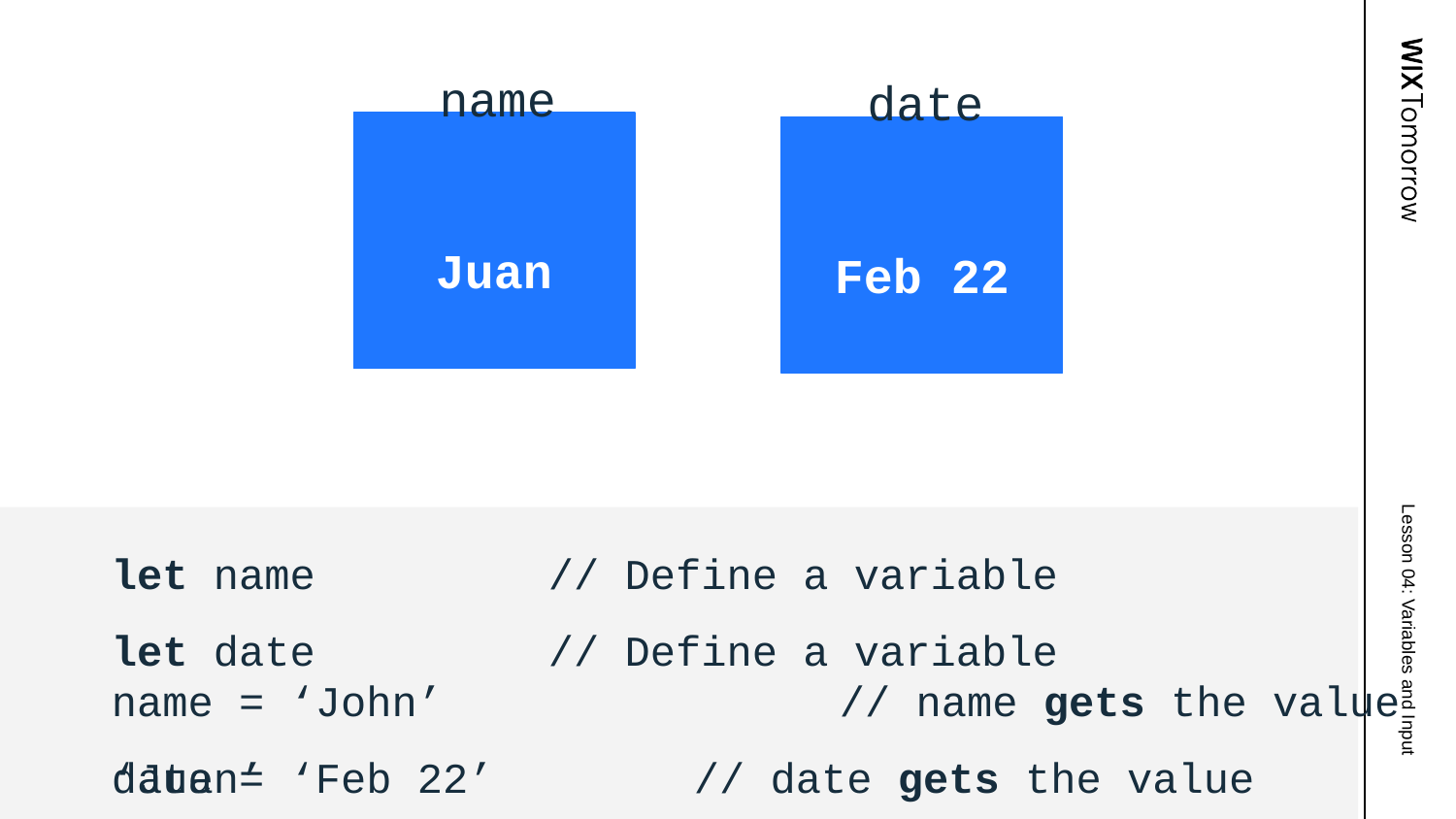

name
date

Juan
Feb 22
let name        	// Define a variable
let date        	// Define a variable

date = ‘Feb 22’		// date gets the value ‘Feb22’

name = ‘John’			// name gets the value ‘Juan’